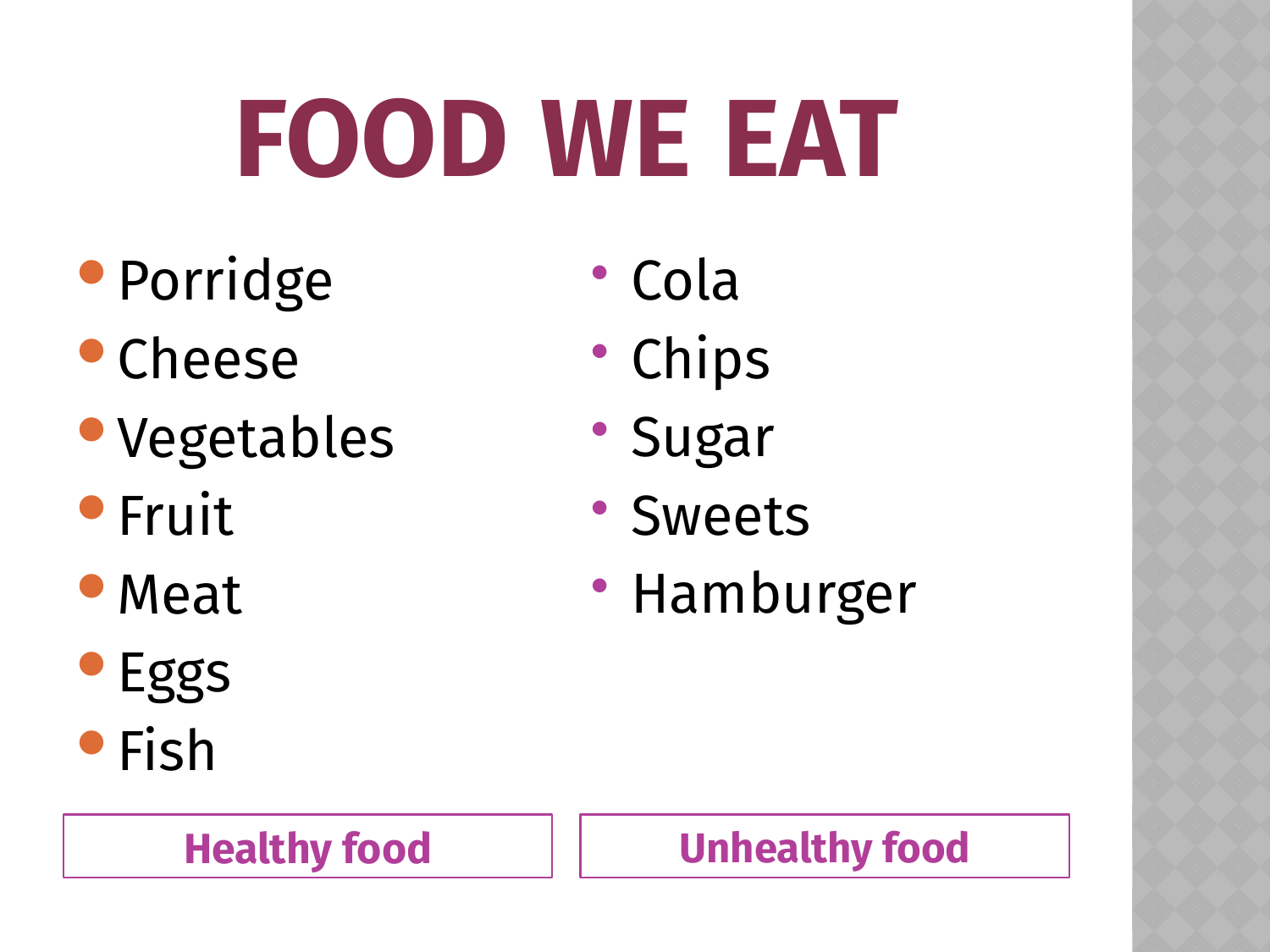

# Food we eat
Porridge
Cheese
Vegetables
Fruit
Meat
Eggs
Fish

Cola
Chips
Sugar
Sweets
Hamburger

Healthy food
Unhealthy food